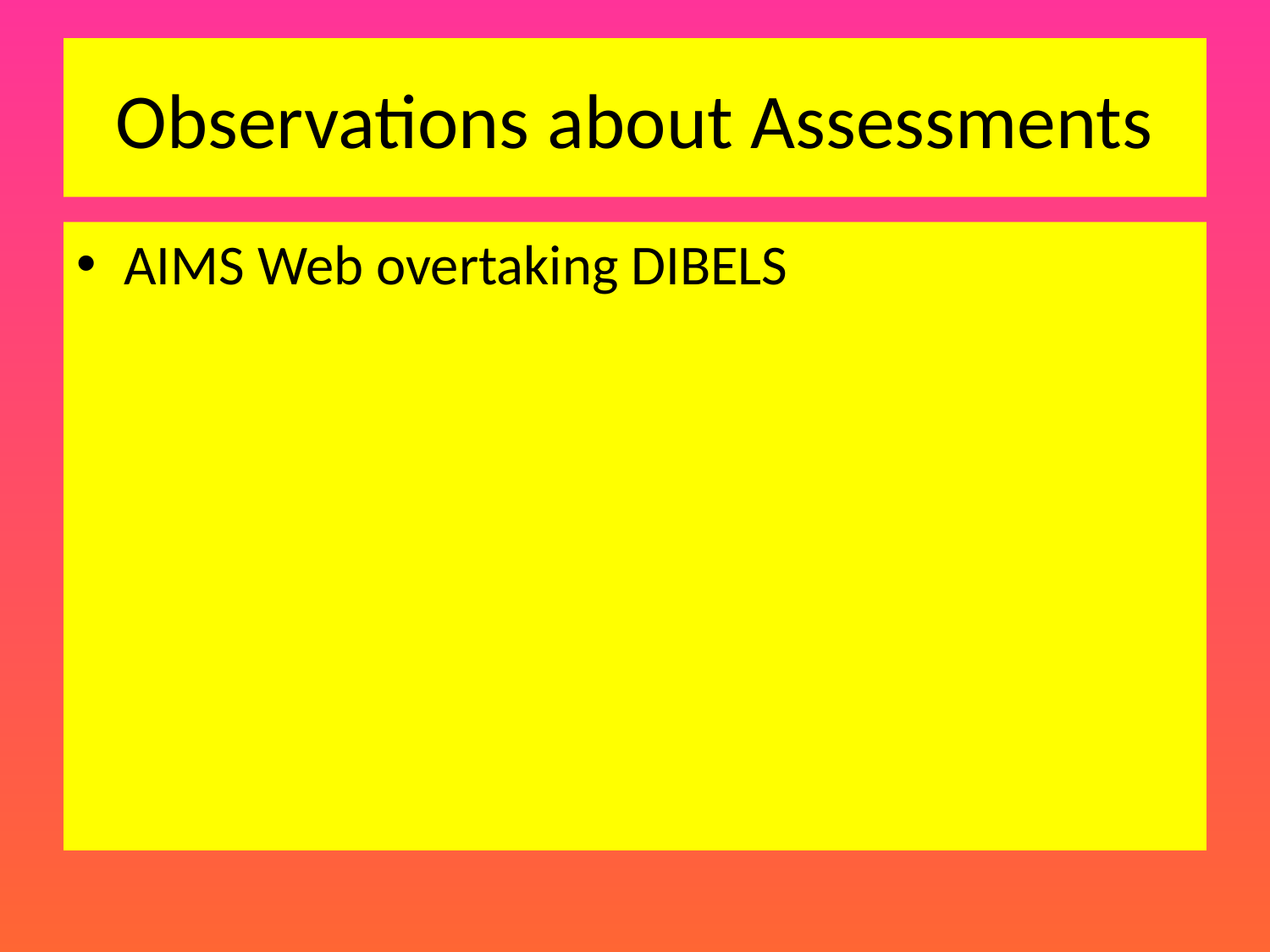

# Observations about Assessments
AIMS Web overtaking DIBELS